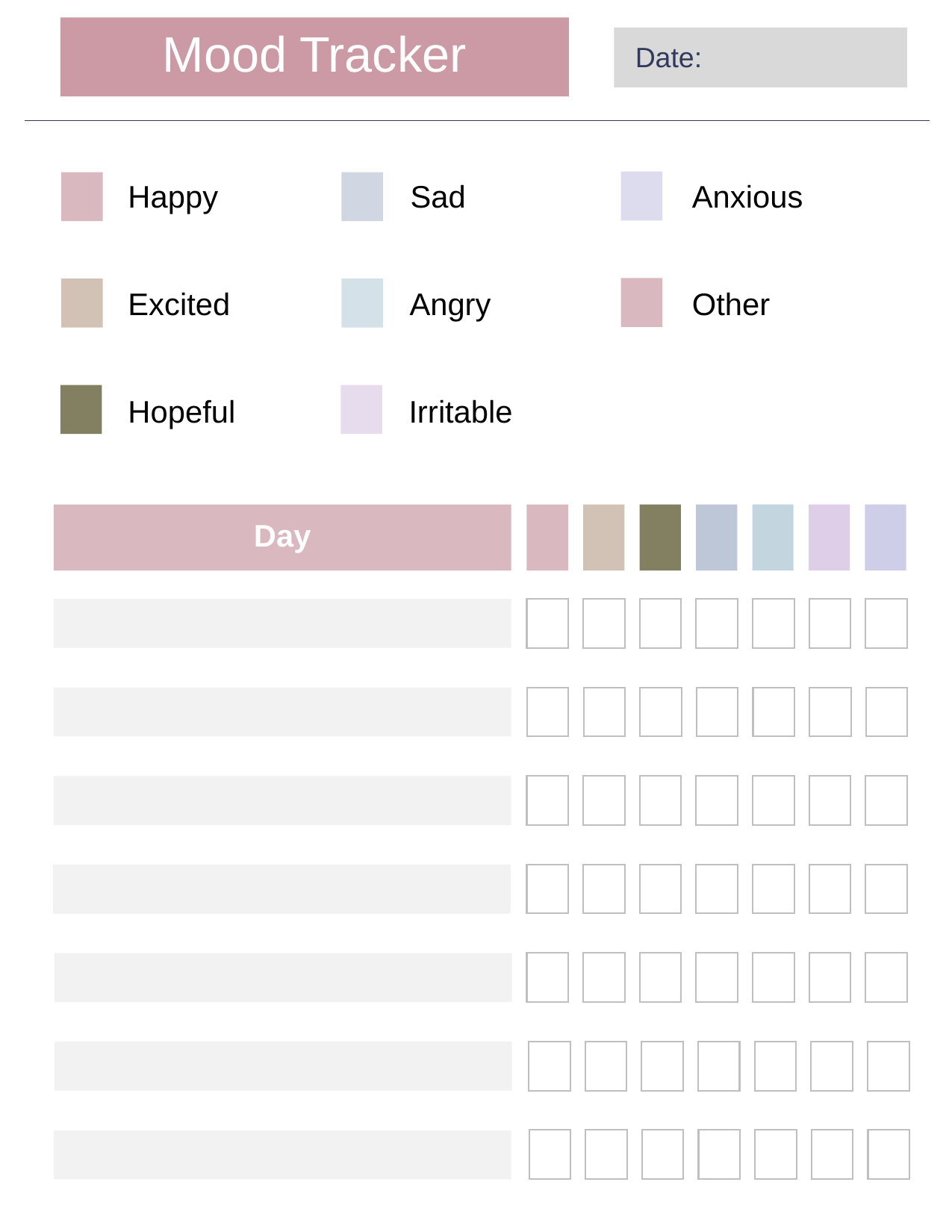

Mood Tracker

Date:
Happy
Sad

Anxious

Excited
Angry
Other

Hopeful
Irritable

Day